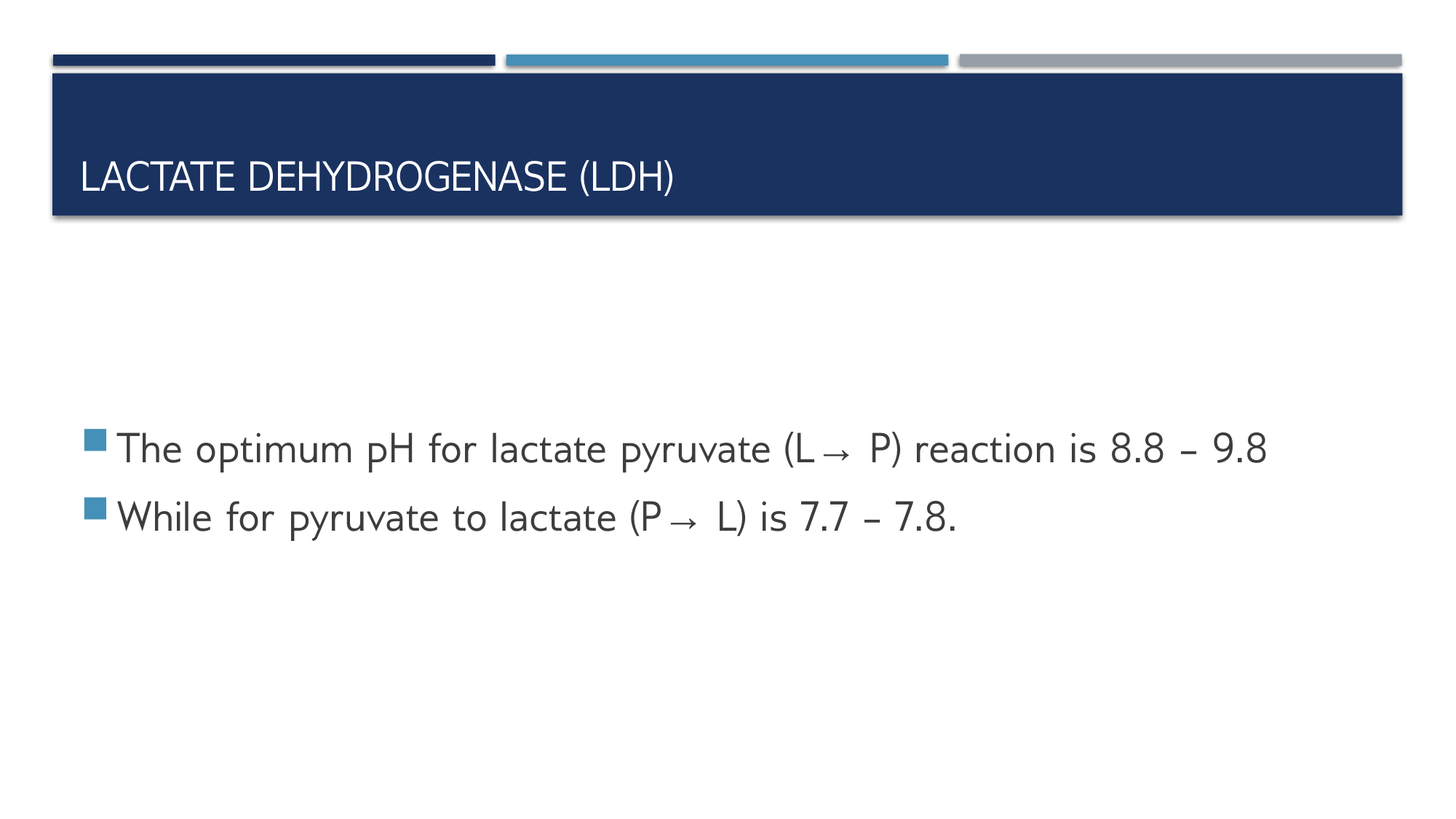

# LACTATE DEHYDROGENASE (LDH)
The optimum pH for lactate pyruvate (L→ P) reaction is 8.8 – 9.8
While for pyruvate to lactate (P→ L) is 7.7 – 7.8.